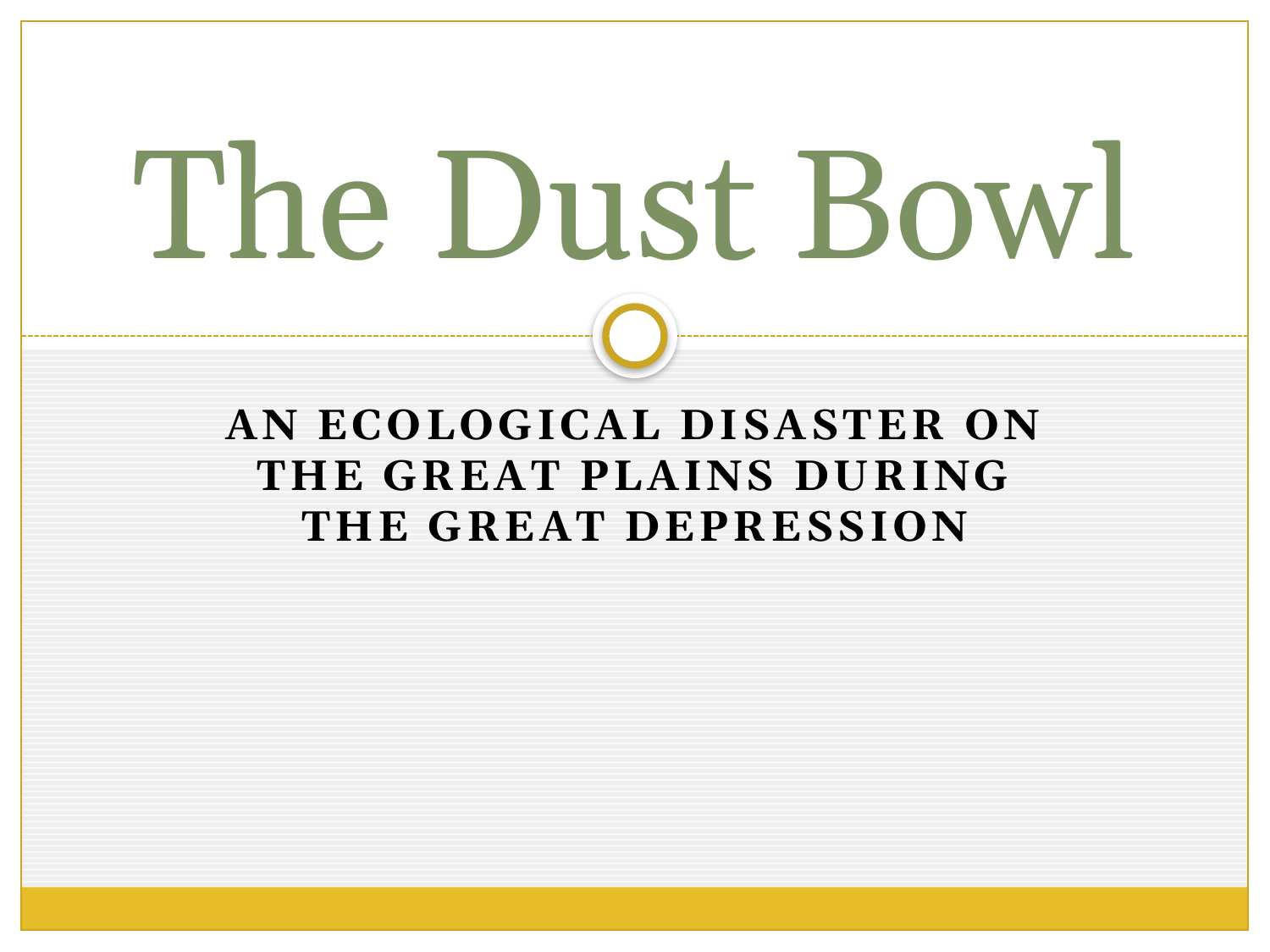

# The Dust Bowl
An ecological disaster on the great plains during the great depression